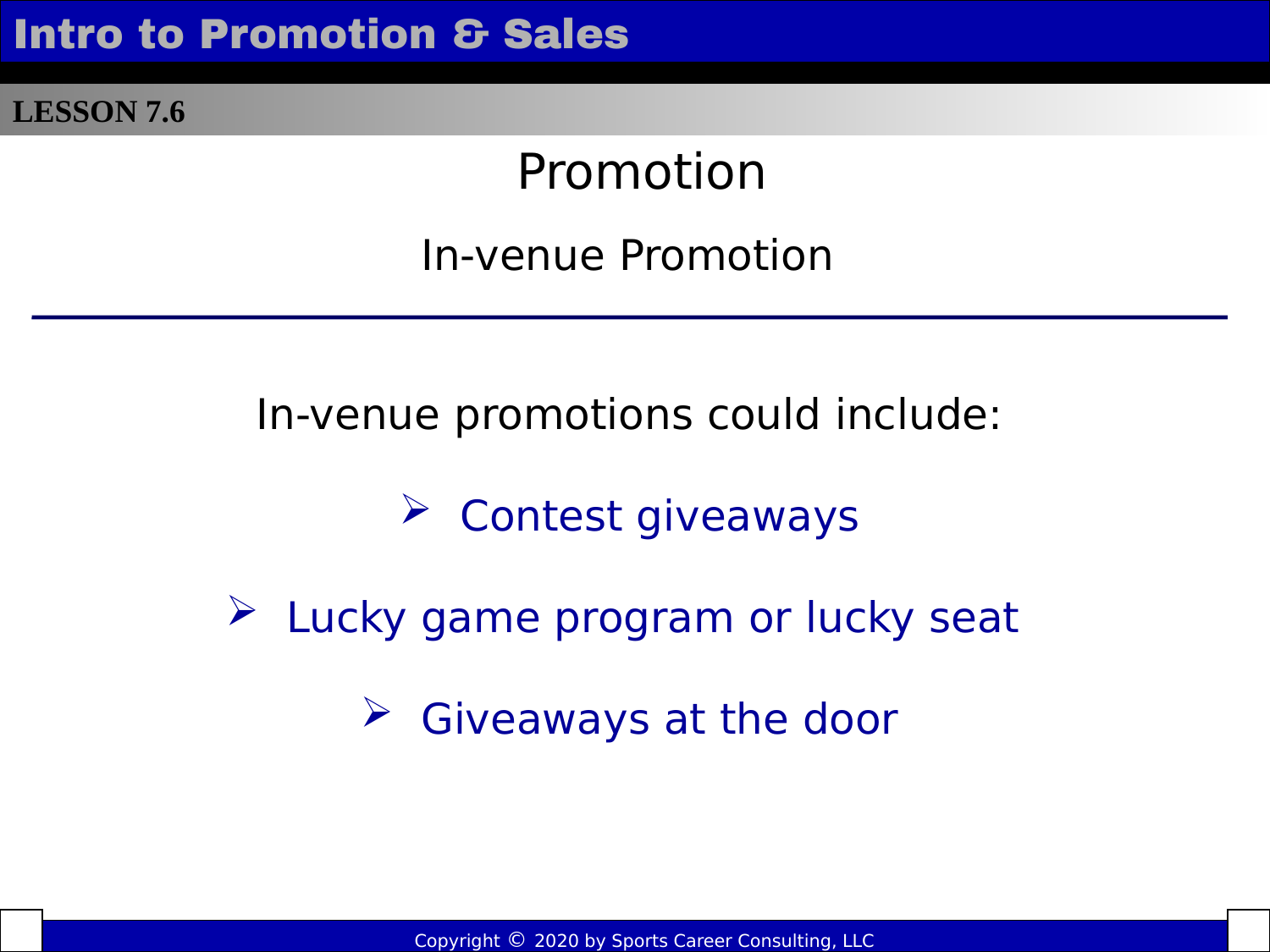

Intro to Promotion & Sales
LESSON 7.6
Promotion
In-venue Promotion

In-venue promotions could include:

  Contest giveaways

  Lucky game program or lucky seat

  Giveaways at the door
Copyright © 2020 by Sports Career Consulting, LLC